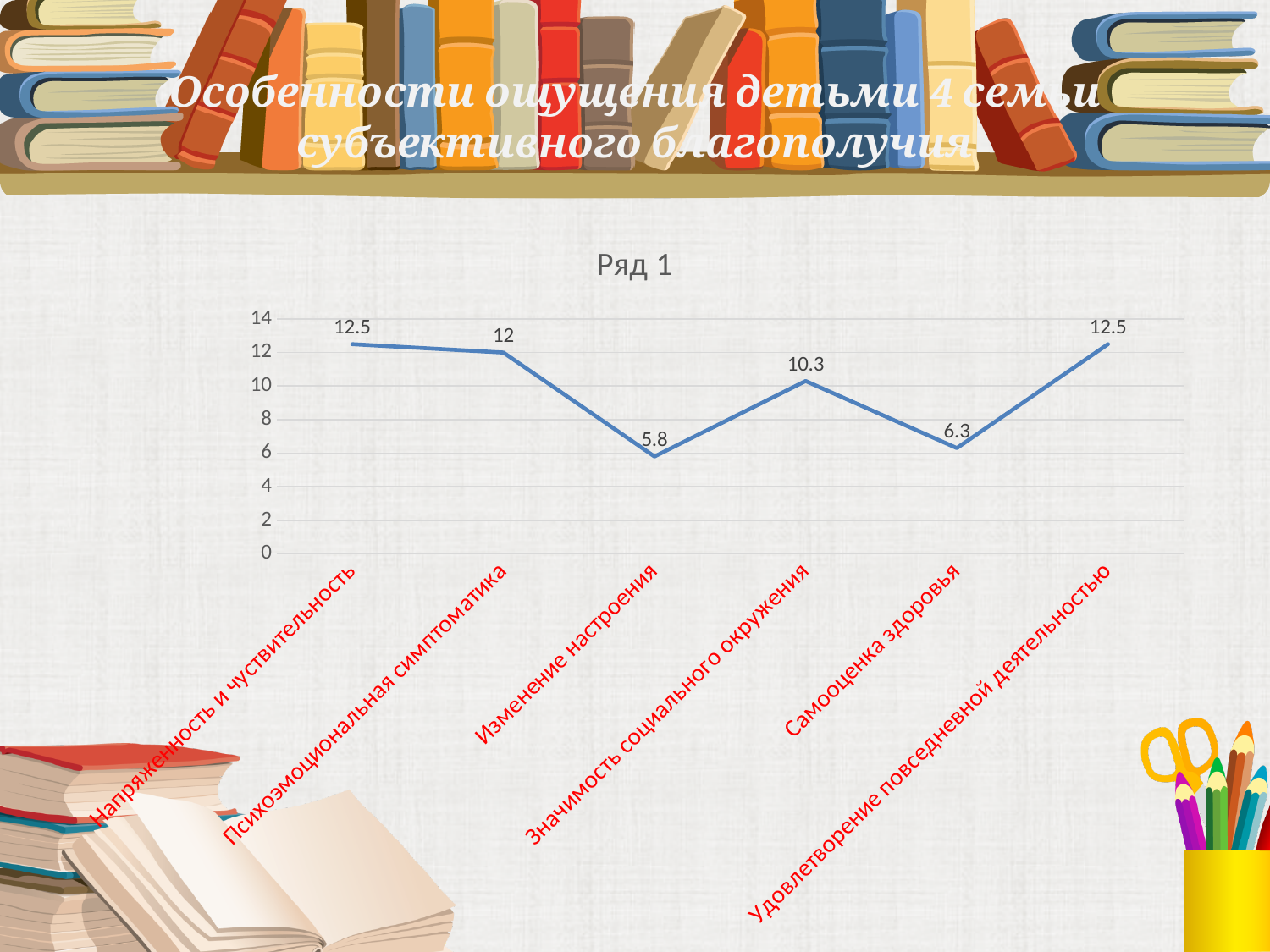

# Особенности ощущения детьми 4 семьи субъективного благополучия

### Chart:

| Category | Ряд 1 |
|---|---|
| Напряженность и чуствительность | 12.5 |
| Психоэмоциональная симптоматика | 12.0 |
| Изменение настроения | 5.8 |
| Значимость социального окружения | 10.3 |
| Самооценка здоровья | 6.3 |
| Удовлетворение повседневной деятельностью | 12.5 |